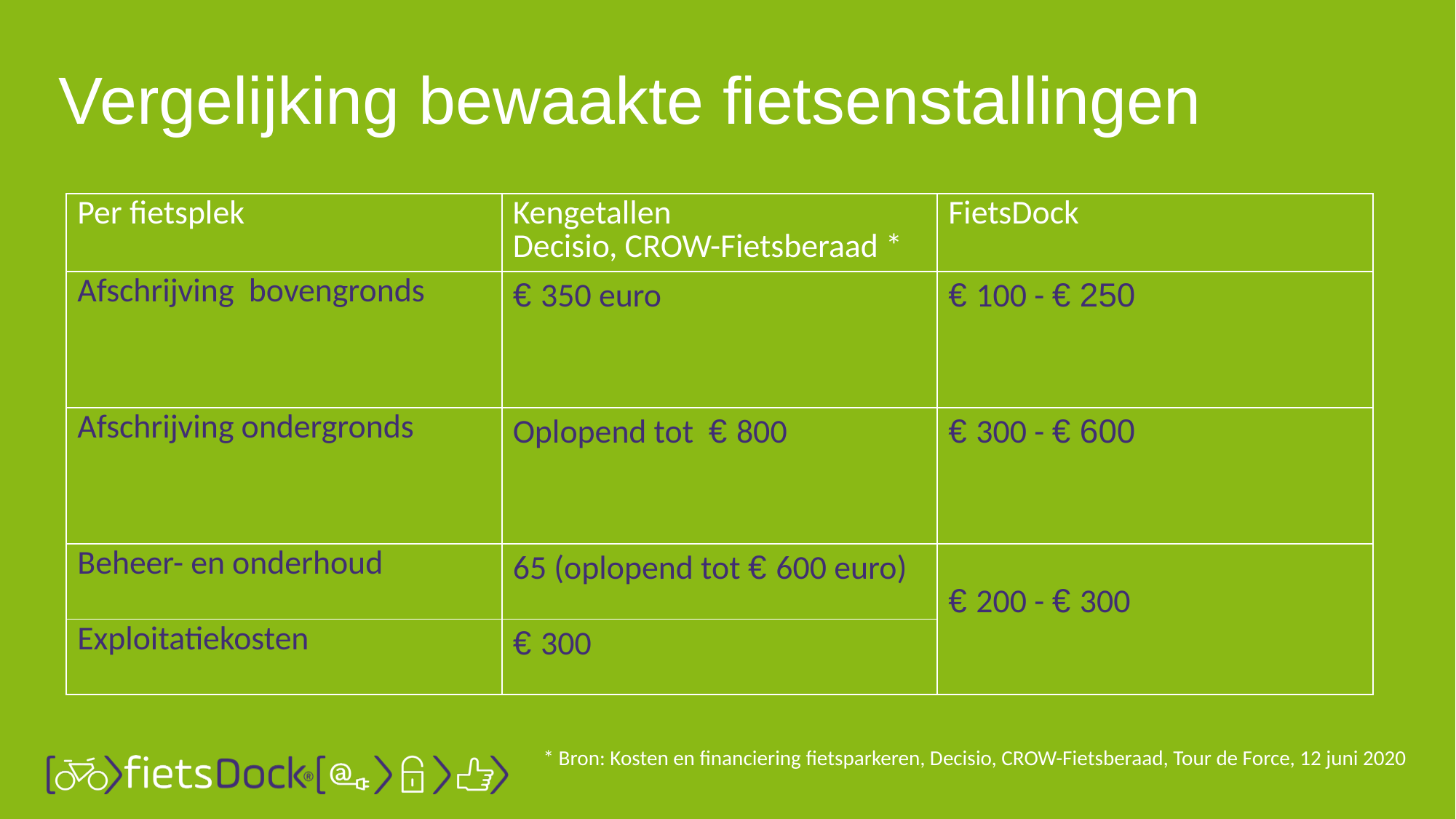

# Vergelijking bewaakte fietsenstallingen
| Per fietsplek | Kengetallen Decisio, CROW-Fietsberaad \* | FietsDock |
| --- | --- | --- |
| Afschrijving bovengronds | € 350 euro | € 100 - € 250 |
| Afschrijving ondergronds | Oplopend tot € 800 | € 300 - € 600 |
| Beheer- en onderhoud | 65 (oplopend tot € 600 euro) | € 200 - € 300 |
| Exploitatiekosten | € 300 |  |

* Bron: Kosten en financiering fietsparkeren, Decisio, CROW-Fietsberaad, Tour de Force, 12 juni 2020